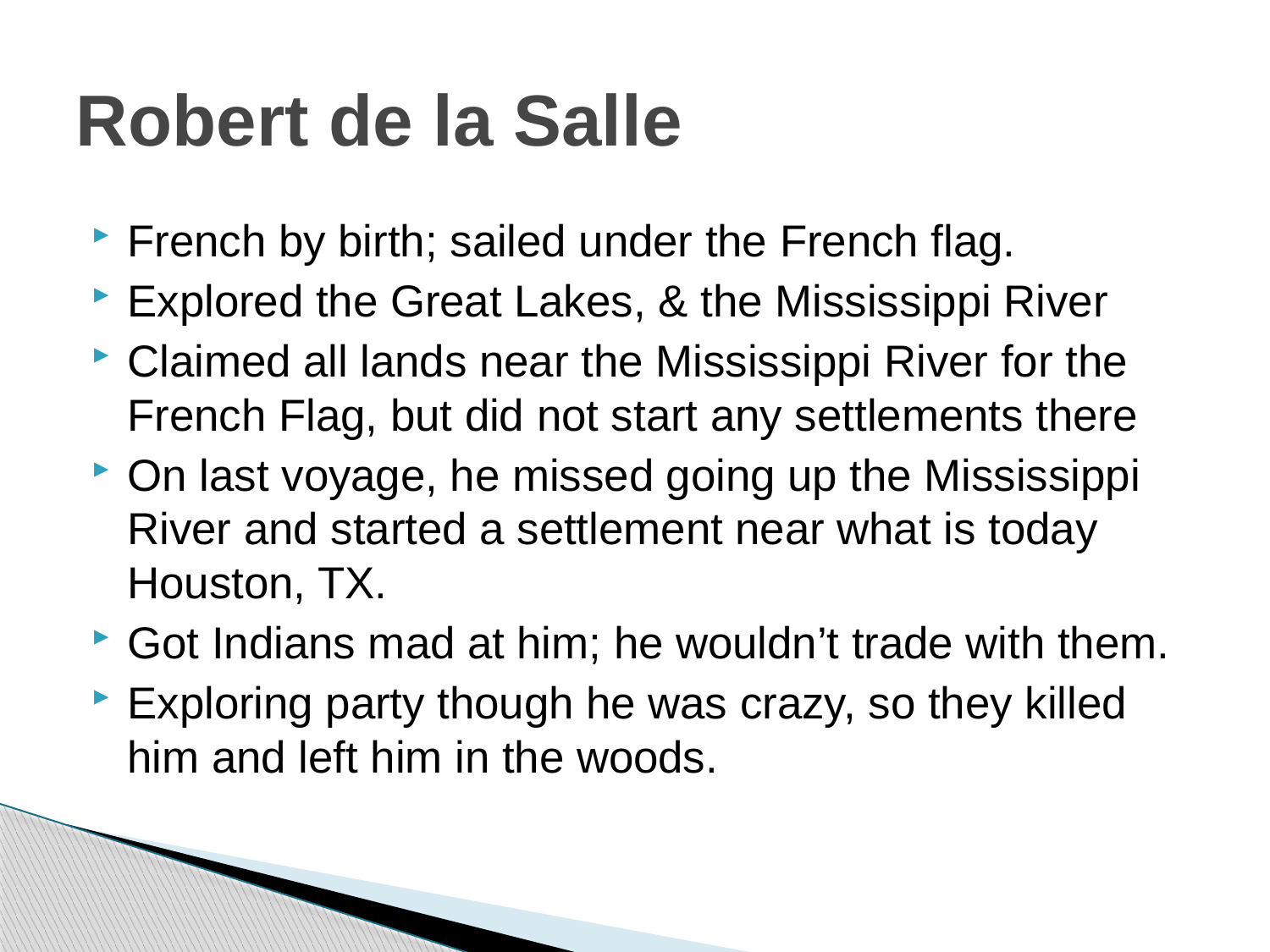

# Robert de la Salle
French by birth; sailed under the French flag.
Explored the Great Lakes, & the Mississippi River
Claimed all lands near the Mississippi River for the French Flag, but did not start any settlements there
On last voyage, he missed going up the Mississippi River and started a settlement near what is today Houston, TX.
Got Indians mad at him; he wouldn’t trade with them.
Exploring party though he was crazy, so they killed him and left him in the woods.